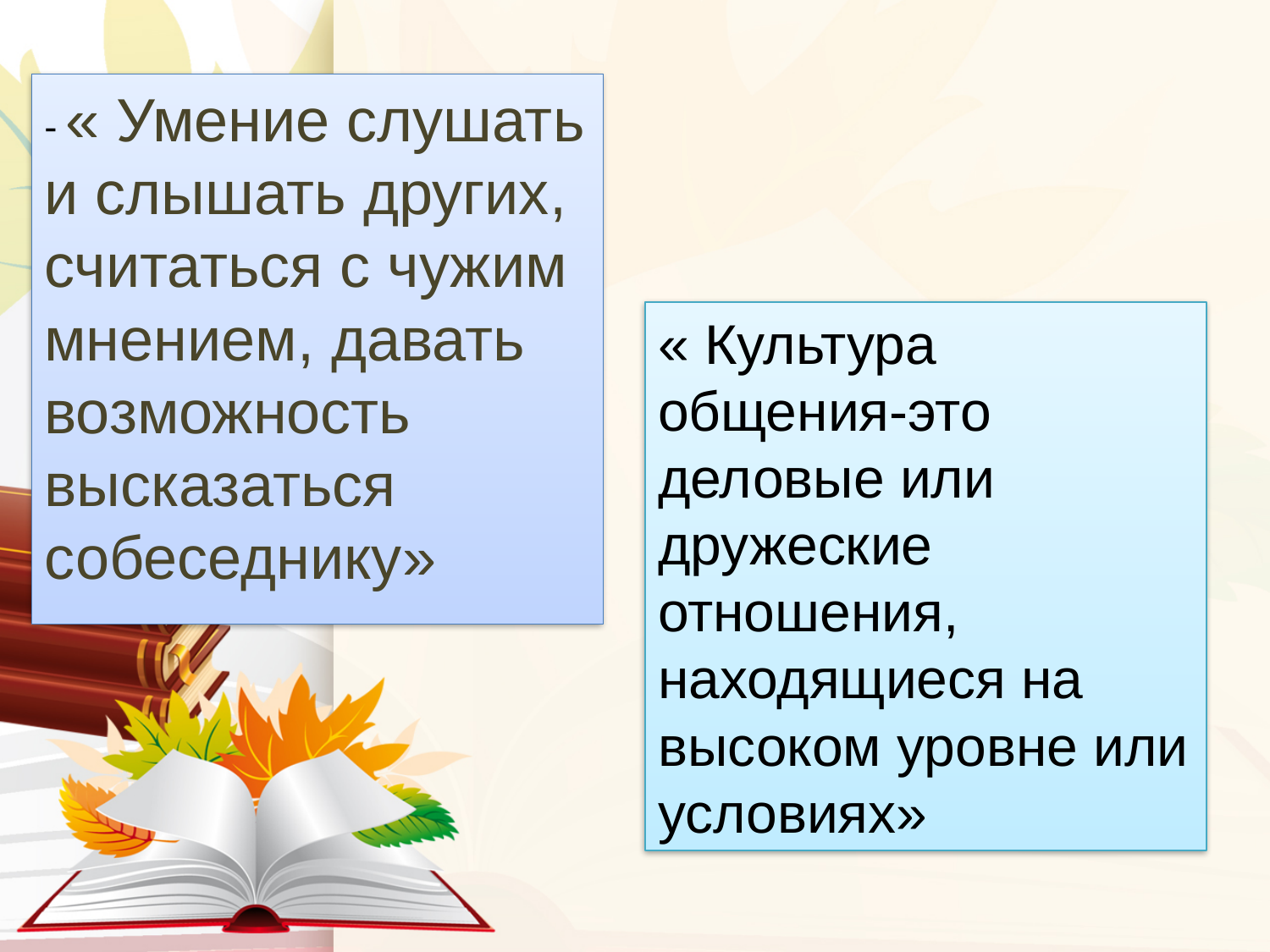

- « Умение слушать и слышать других, считаться с чужим мнением, давать возможность высказаться собеседнику»
« Культура общения-это деловые или дружеские отношения, находящиеся на высоком уровне или условиях»